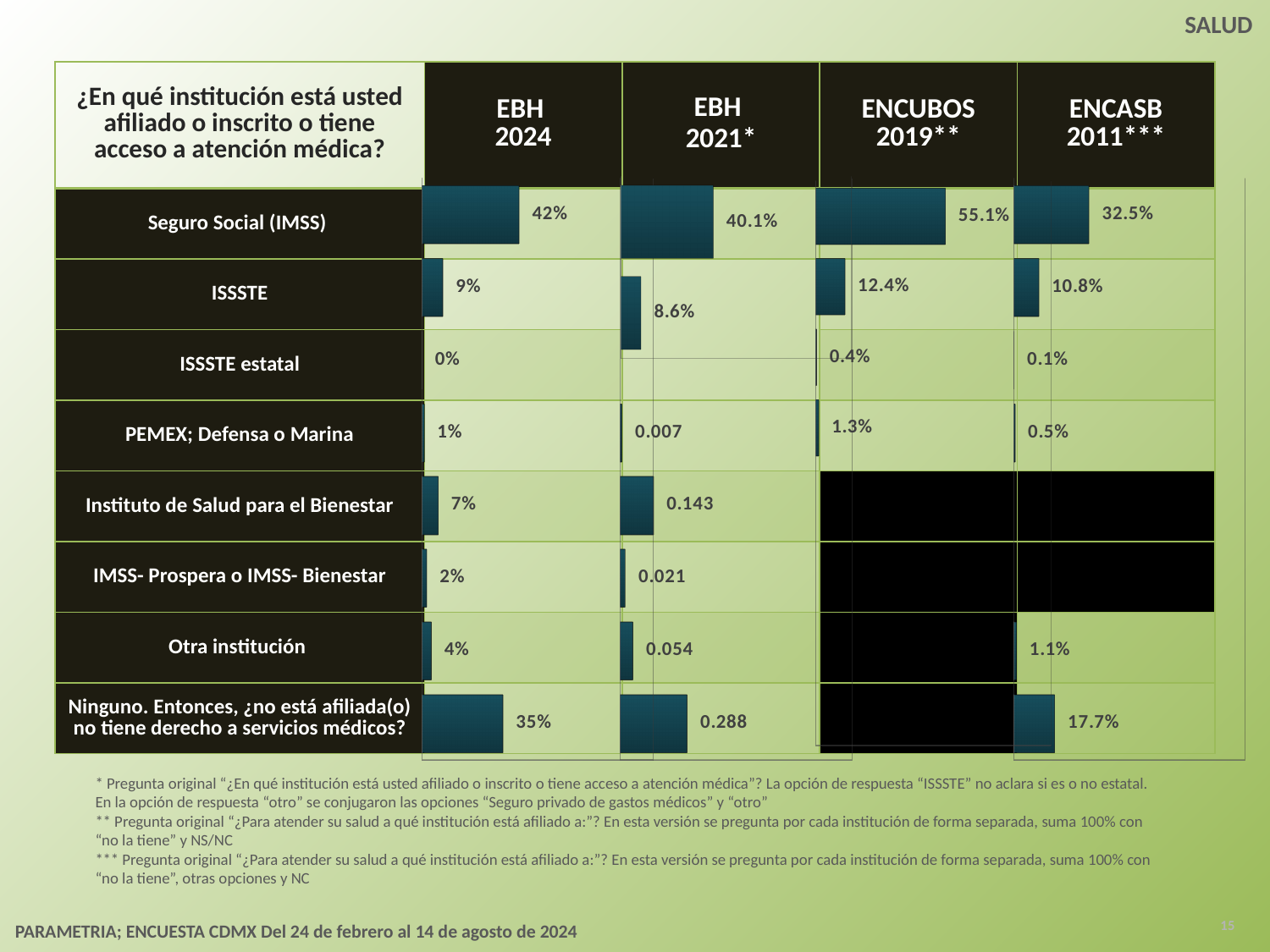

SALUD
| ¿En qué institución está usted afiliado o inscrito o tiene acceso a atención médica? | EBH 2024 | EBH 2021\* | ENCUBOS 2019\*\* | ENCASB 2011\*\*\* |
| --- | --- | --- | --- | --- |
| Seguro Social (IMSS) |  |  |  |  |
| ISSSTE |  |  |  |  |
| ISSSTE estatal |  |  |  |  |
| PEMEX; Defensa o Marina |  |  |  |  |
| Instituto de Salud para el Bienestar |  |  |  |  |
| IMSS- Prospera o IMSS- Bienestar |  |  |  |  |
| Otra institución |  |  |  |  |
| Ninguno. Entonces, ¿no está afiliada(o) no tiene derecho a servicios médicos? |  |  |  |  |

[unsupported chart]

[unsupported chart]

[unsupported chart]

[unsupported chart]

[unsupported chart]

* Pregunta original “¿En qué institución está usted afiliado o inscrito o tiene acceso a atención médica”? La opción de respuesta “ISSSTE” no aclara si es o no estatal. En la opción de respuesta “otro” se conjugaron las opciones “Seguro privado de gastos médicos” y “otro”
** Pregunta original “¿Para atender su salud a qué institución está afiliado a:”? En esta versión se pregunta por cada institución de forma separada, suma 100% con “no la tiene” y NS/NC
*** Pregunta original “¿Para atender su salud a qué institución está afiliado a:”? En esta versión se pregunta por cada institución de forma separada, suma 100% con “no la tiene”, otras opciones y NC
15
PARAMETRIA; ENCUESTA CDMX Del 24 de febrero al 14 de agosto de 2024